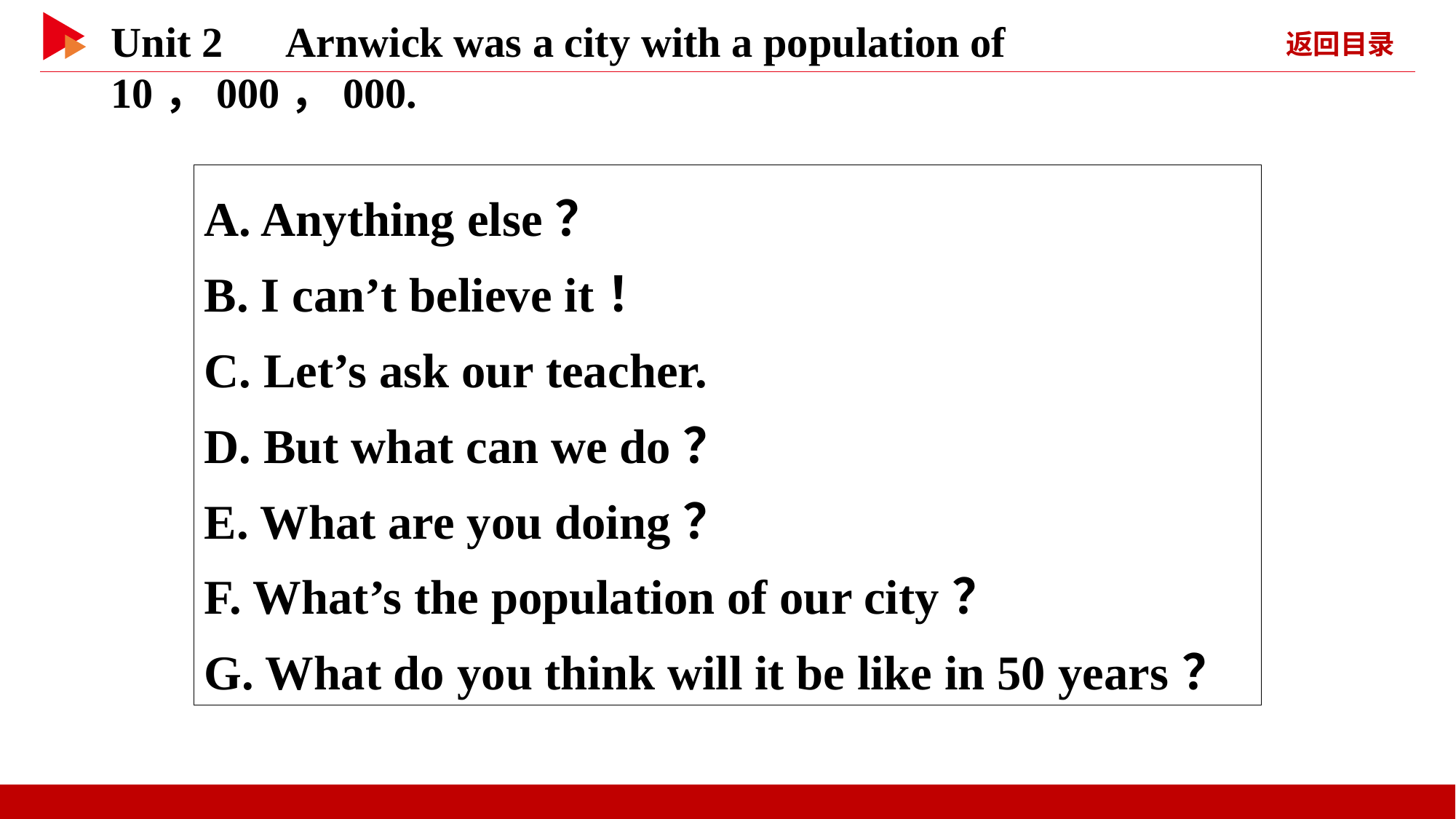

A. Anything else？
B. I can’t believe it！
C. Let’s ask our teacher.
D. But what can we do？
E. What are you doing？
F. What’s the population of our city？
G. What do you think will it be like in 50 years？